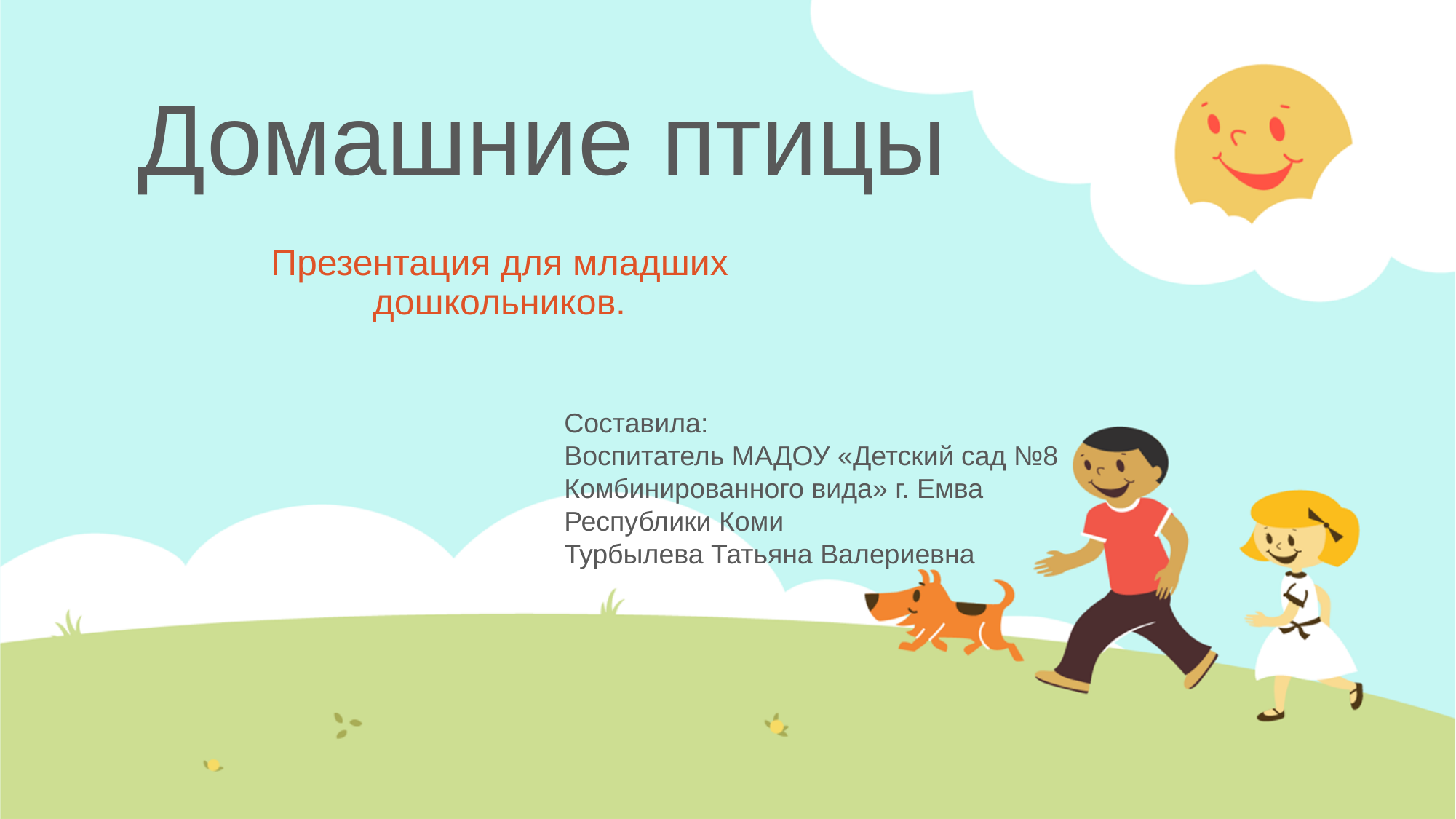

# Домашние птицы
Презентация для младших дошкольников.
Составила:
Воспитатель МАДОУ «Детский сад №8
Комбинированного вида» г. Емва
Республики Коми
Турбылева Татьяна Валериевна